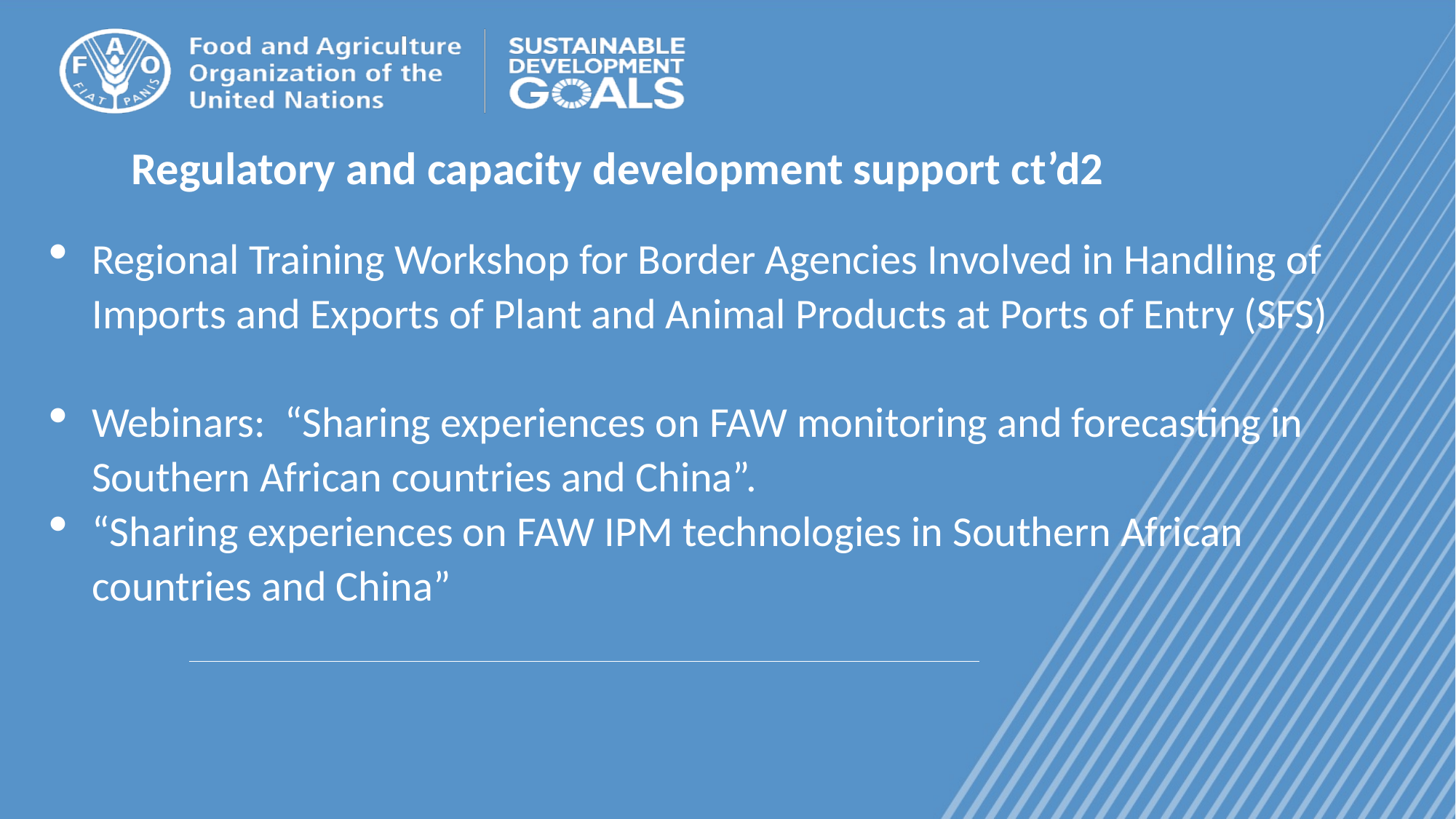

# Regulatory and capacity development support ct’d2
Regional Training Workshop for Border Agencies Involved in Handling of Imports and Exports of Plant and Animal Products at Ports of Entry (SFS)

Webinars:  “Sharing experiences on FAW monitoring and forecasting in Southern African countries and China”.
“Sharing experiences on FAW IPM technologies in Southern African countries and China”